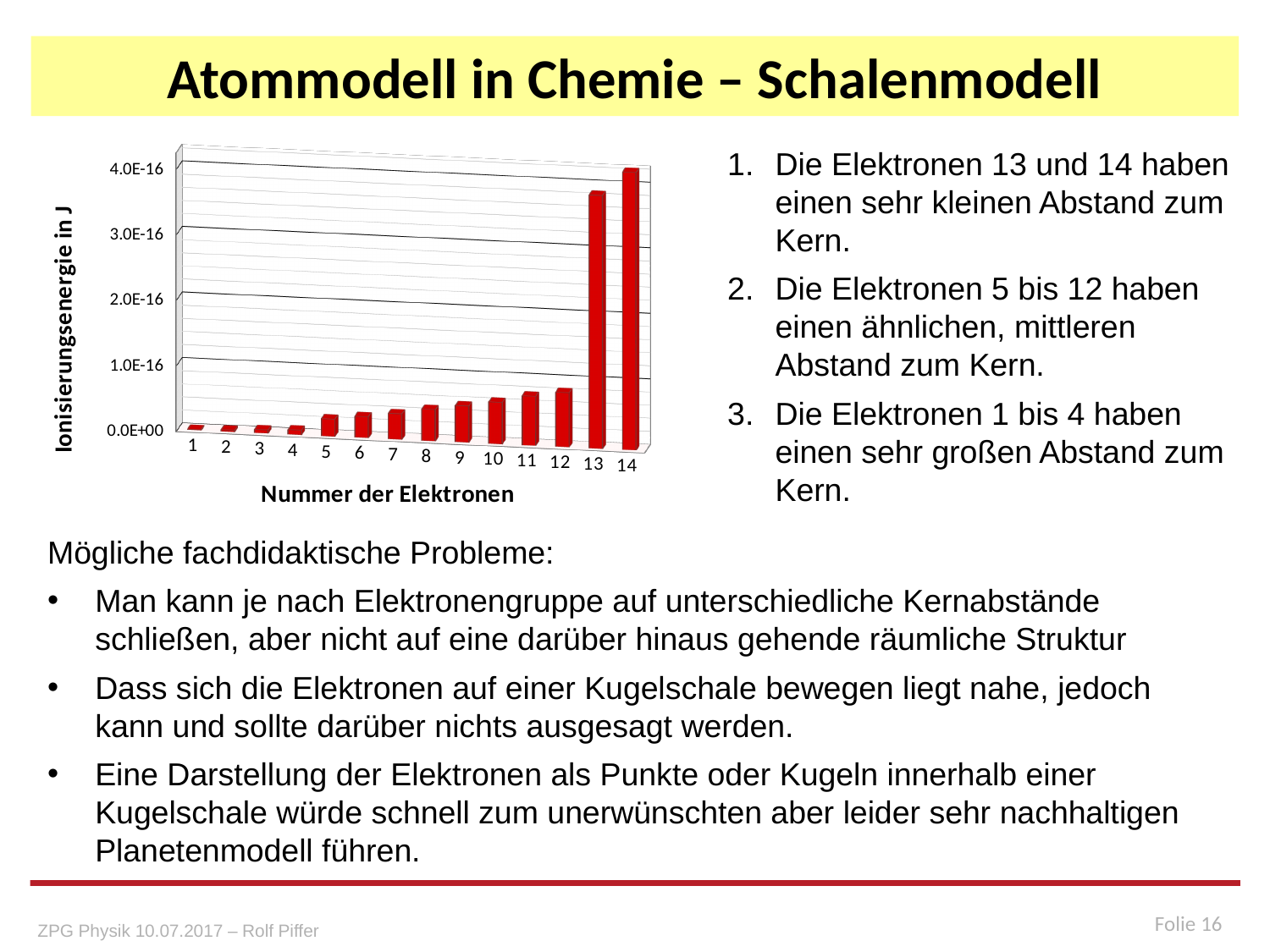

# Atommodell in Chemie – Schalenmodell

[unsupported chart]

Die Elektronen 13 und 14 haben einen sehr kleinen Abstand zum Kern.
Die Elektronen 5 bis 12 haben einen ähnlichen, mittleren Abstand zum Kern.
Die Elektronen 1 bis 4 haben einen sehr großen Abstand zum Kern.
Mögliche fachdidaktische Probleme:
Man kann je nach Elektronengruppe auf unterschiedliche Kernabstände schließen, aber nicht auf eine darüber hinaus gehende räumliche Struktur
Dass sich die Elektronen auf einer Kugelschale bewegen liegt nahe, jedoch kann und sollte darüber nichts ausgesagt werden.
Eine Darstellung der Elektronen als Punkte oder Kugeln innerhalb einer Kugelschale würde schnell zum unerwünschten aber leider sehr nachhaltigen Planetenmodell führen.
Folie 16
ZPG Physik 10.07.2017 – Rolf Piffer